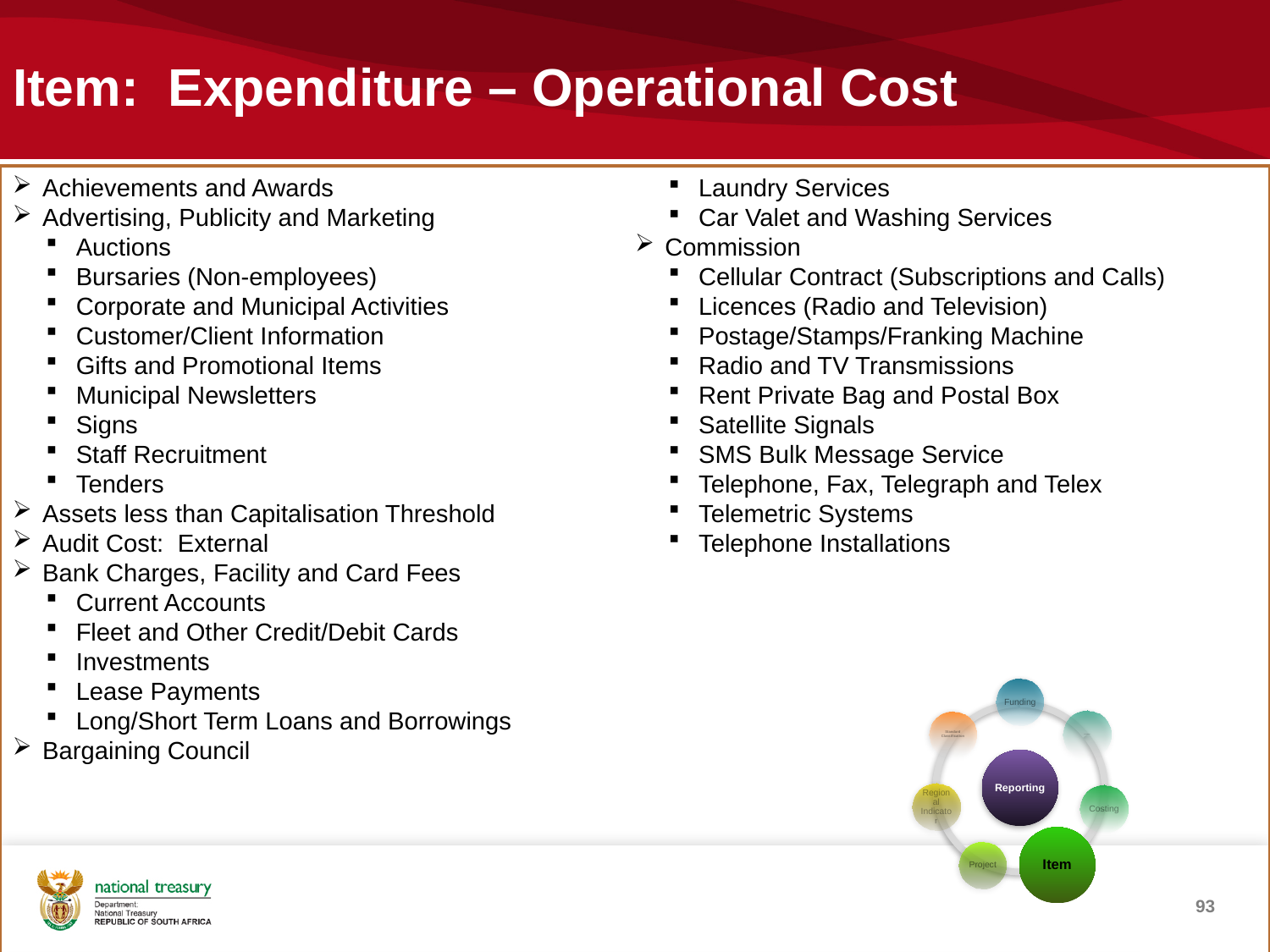

# Item:  Expenditure – Operational Cost
Achievements and Awards
Advertising, Publicity and Marketing
Auctions
Bursaries (Non-employees)
Corporate and Municipal Activities
Customer/Client Information
Gifts and Promotional Items
Municipal Newsletters
Signs
Staff Recruitment
Tenders
Assets less than Capitalisation Threshold
Audit Cost:  External
Bank Charges, Facility and Card Fees
Current Accounts
Fleet and Other Credit/Debit Cards
Investments
Lease Payments
Long/Short Term Loans and Borrowings
Bargaining Council

Bond Issue Amortisation Costs
Brokers Fees
Bursaries (Employees)
Cash Discount
Catering Municipal Activities
Cleaning Services
Laundry Services
Car Valet and Washing Services
Commission
Cellular Contract (Subscriptions and Calls)
Licences (Radio and Television)
Postage/Stamps/Franking Machine
Radio and TV Transmissions
Rent Private Bag and Postal Box
Satellite Signals
SMS Bulk Message Service
Telephone, Fax, Telegraph and Telex
Telemetric Systems
Telephone Installations

Reporting
Funding
Function
Costing
Item
Project
Regional Indicator
Standard Classification
93